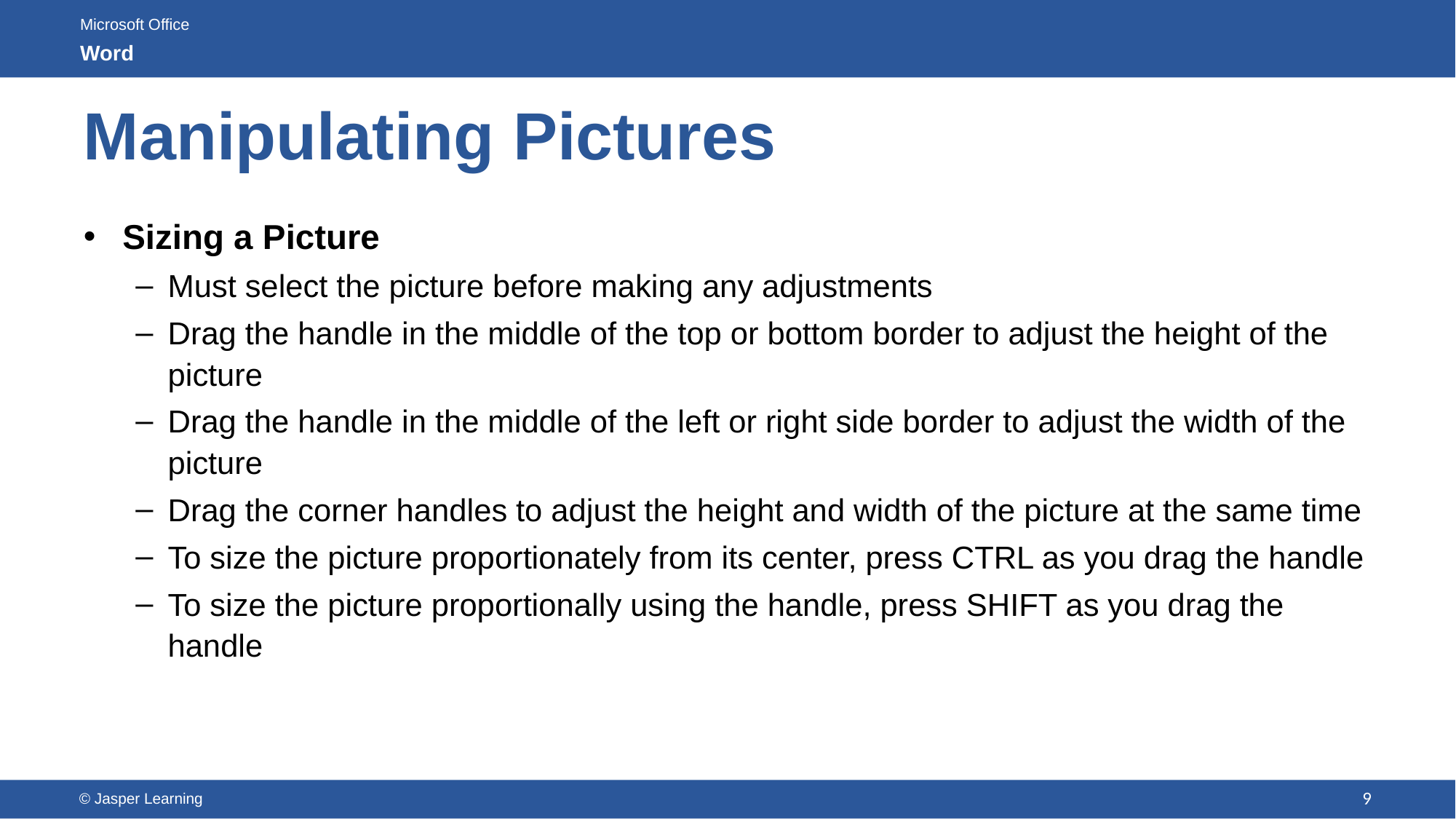

# Manipulating Pictures
Sizing a Picture
Must select the picture before making any adjustments
Drag the handle in the middle of the top or bottom border to adjust the height of the picture
Drag the handle in the middle of the left or right side border to adjust the width of the picture
Drag the corner handles to adjust the height and width of the picture at the same time
To size the picture proportionately from its center, press CTRL as you drag the handle
To size the picture proportionally using the handle, press SHIFT as you drag the  handle

9
© Jasper Learning